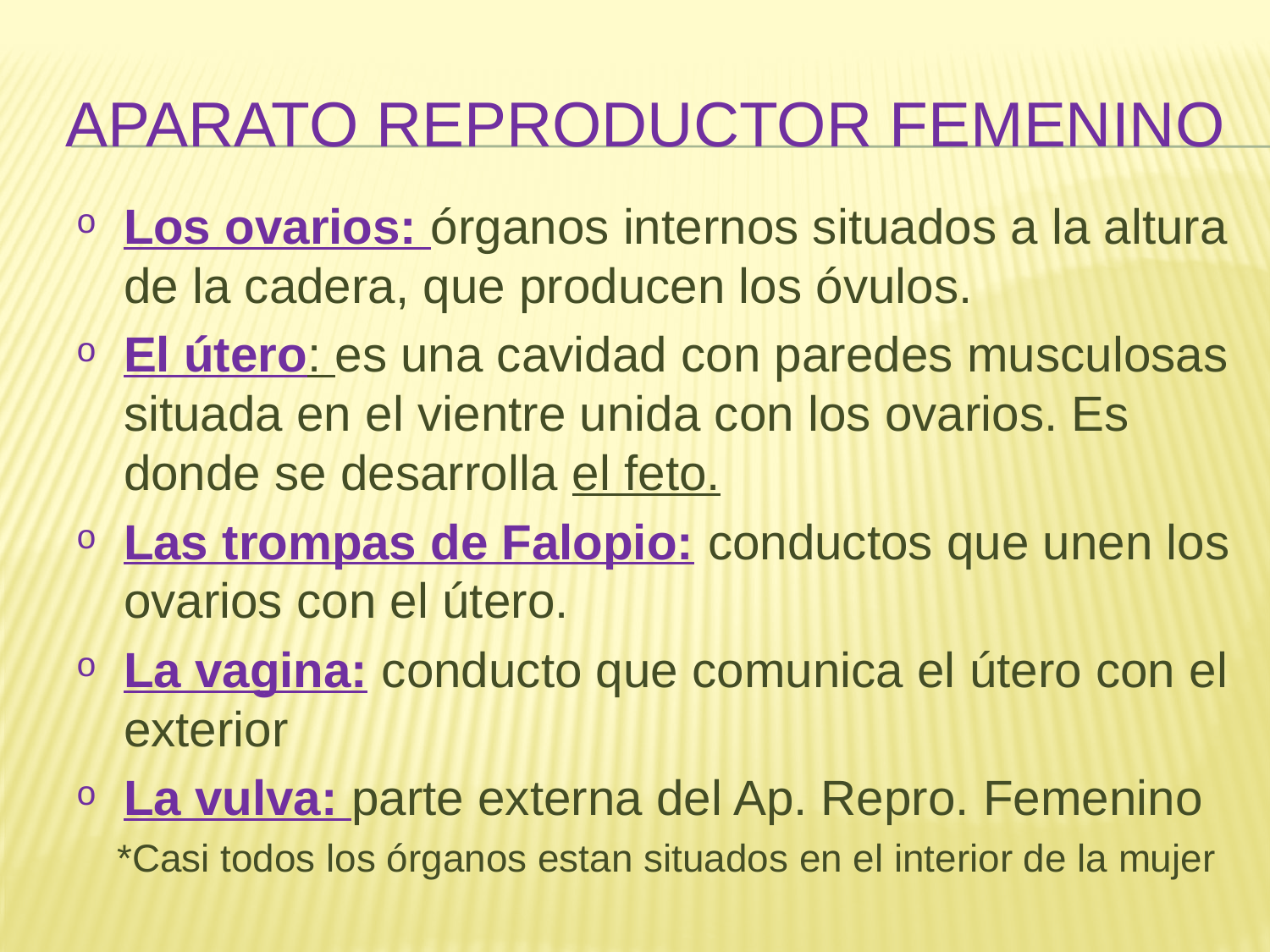

# APARATO REPRODUCTOR FEMENINO
Los ovarios: órganos internos situados a la altura de la cadera, que producen los óvulos.
El útero: es una cavidad con paredes musculosas  situada en el vientre unida con los ovarios. Es donde se desarrolla el feto.
Las trompas de Falopio: conductos que unen los ovarios con el útero.
La vagina: conducto que comunica el útero con el exterior
La vulva: parte externa del Ap. Repro. Femenino
*Casi todos los órganos estan situados en el interior de la mujer